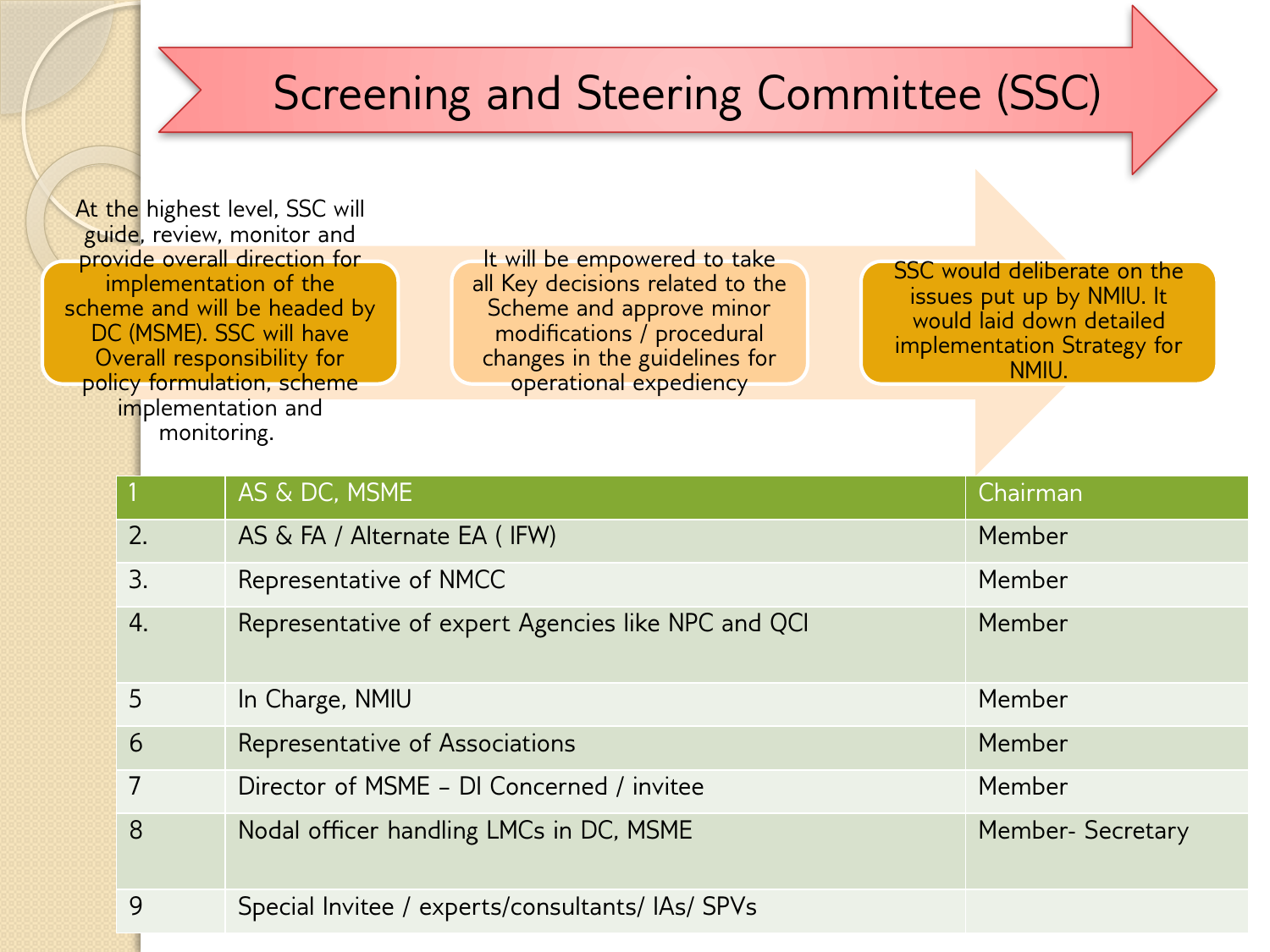

Screening and Steering Committee (SSC)
At the highest level, SSC will guide, review, monitor and provide overall direction for implementation of the scheme and will be headed by DC (MSME). SSC will have Overall responsibility for policy formulation, scheme implementation and monitoring.
It will be empowered to take all Key decisions related to the Scheme and approve minor modifications / procedural changes in the guidelines for operational expediency
SSC would deliberate on the issues put up by NMIU. It would laid down detailed implementation Strategy for NMIU.
| 1 | AS & DC, MSME | Chairman |
| --- | --- | --- |
| 2. | AS & FA / Alternate EA ( IFW) | Member |
| 3. | Representative of NMCC | Member |
| 4. | Representative of expert Agencies like NPC and QCI | Member |
| 5 | In Charge, NMIU | Member |
| 6 | Representative of Associations | Member |
| 7 | Director of MSME – DI Concerned / invitee | Member |
| 8 | Nodal officer handling LMCs in DC, MSME | Member- Secretary |
| 9 | Special Invitee / experts/consultants/ IAs/ SPVs |  |